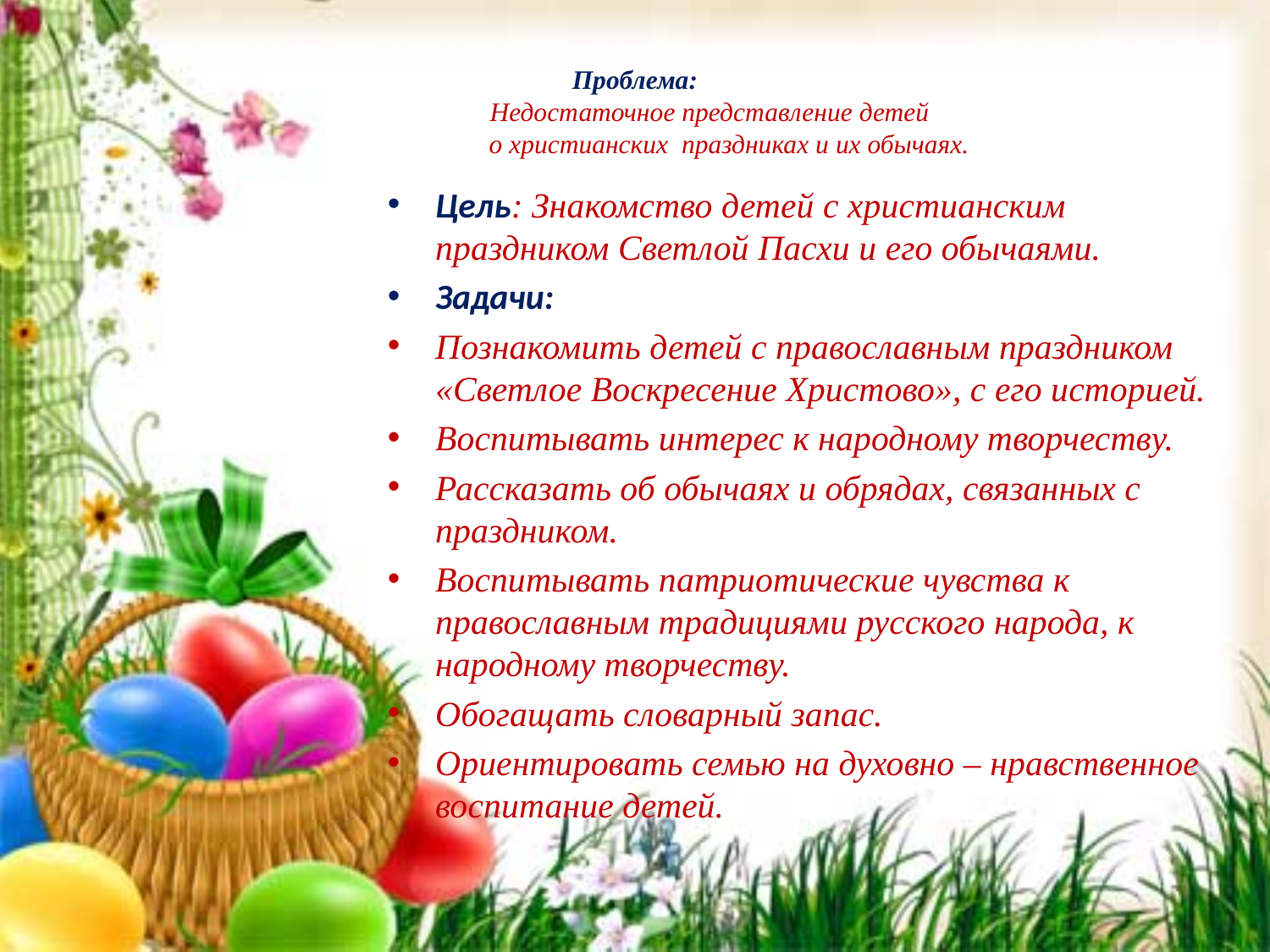

# Проблема: Недостаточное представление детей о христианских  праздниках и их обычаях.
Цель: Знакомство детей с христианским праздником Светлой Пасхи и его обычаями.
Задачи:
Познакомить детей с православным праздником «Светлое Воскресение Христово», с его историей.
Воспитывать интерес к народному творчеству.
Рассказать об обычаях и обрядах, связанных с праздником.
Воспитывать патриотические чувства к православным традициями русского народа, к народному творчеству.
Обогащать словарный запас.
Ориентировать семью на духовно – нравственное воспитание детей.